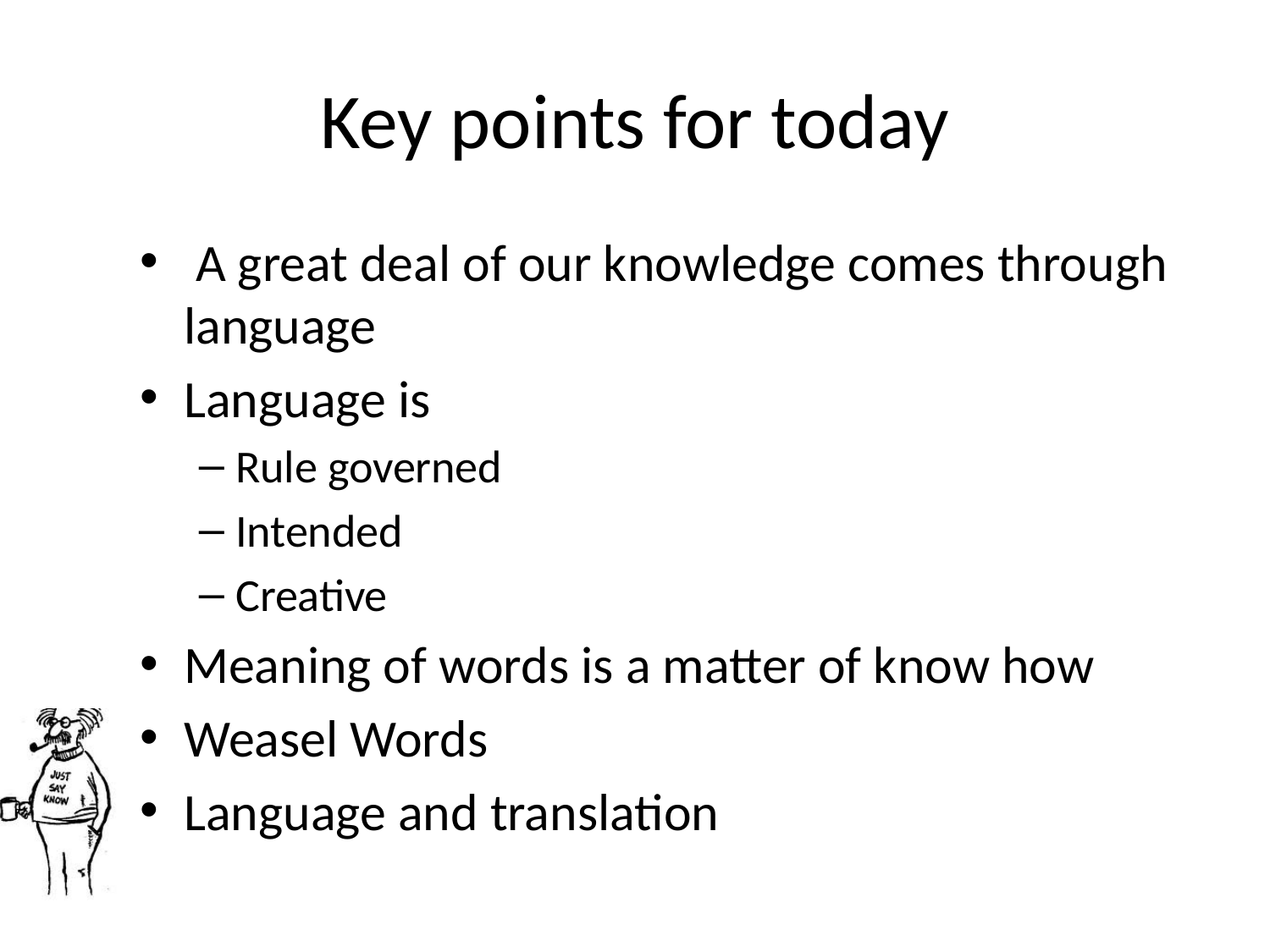

# Key points for today
 A great deal of our knowledge comes through language
Language is
Rule governed
Intended
Creative
Meaning of words is a matter of know how
Weasel Words
Language and translation